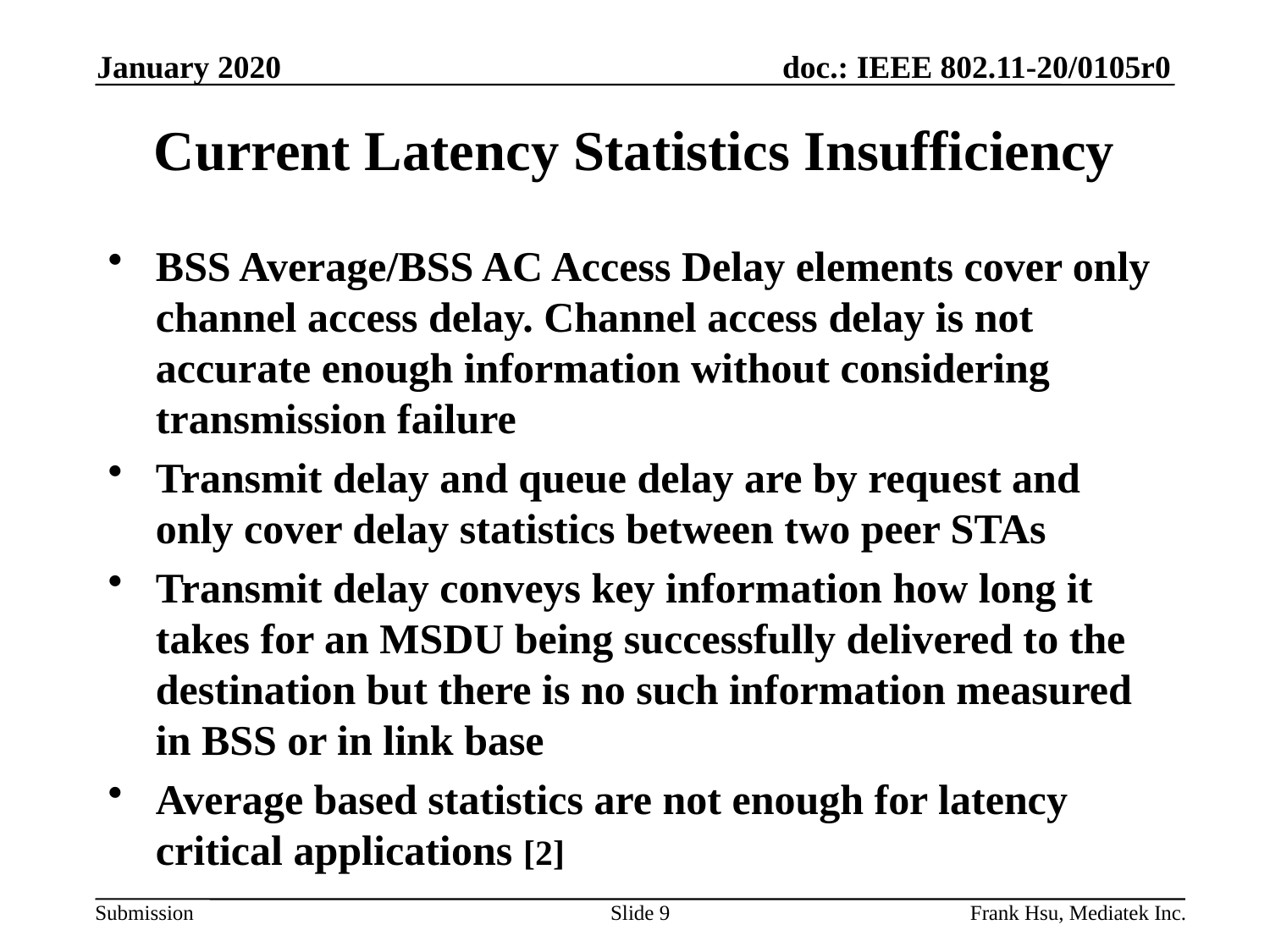

January 2020
# Current Latency Statistics Insufficiency
BSS Average/BSS AC Access Delay elements cover only channel access delay. Channel access delay is not accurate enough information without considering transmission failure
Transmit delay and queue delay are by request and only cover delay statistics between two peer STAs
Transmit delay conveys key information how long it takes for an MSDU being successfully delivered to the destination but there is no such information measured in BSS or in link base
Average based statistics are not enough for latency critical applications [2]

Slide 9
Frank Hsu, Mediatek Inc.